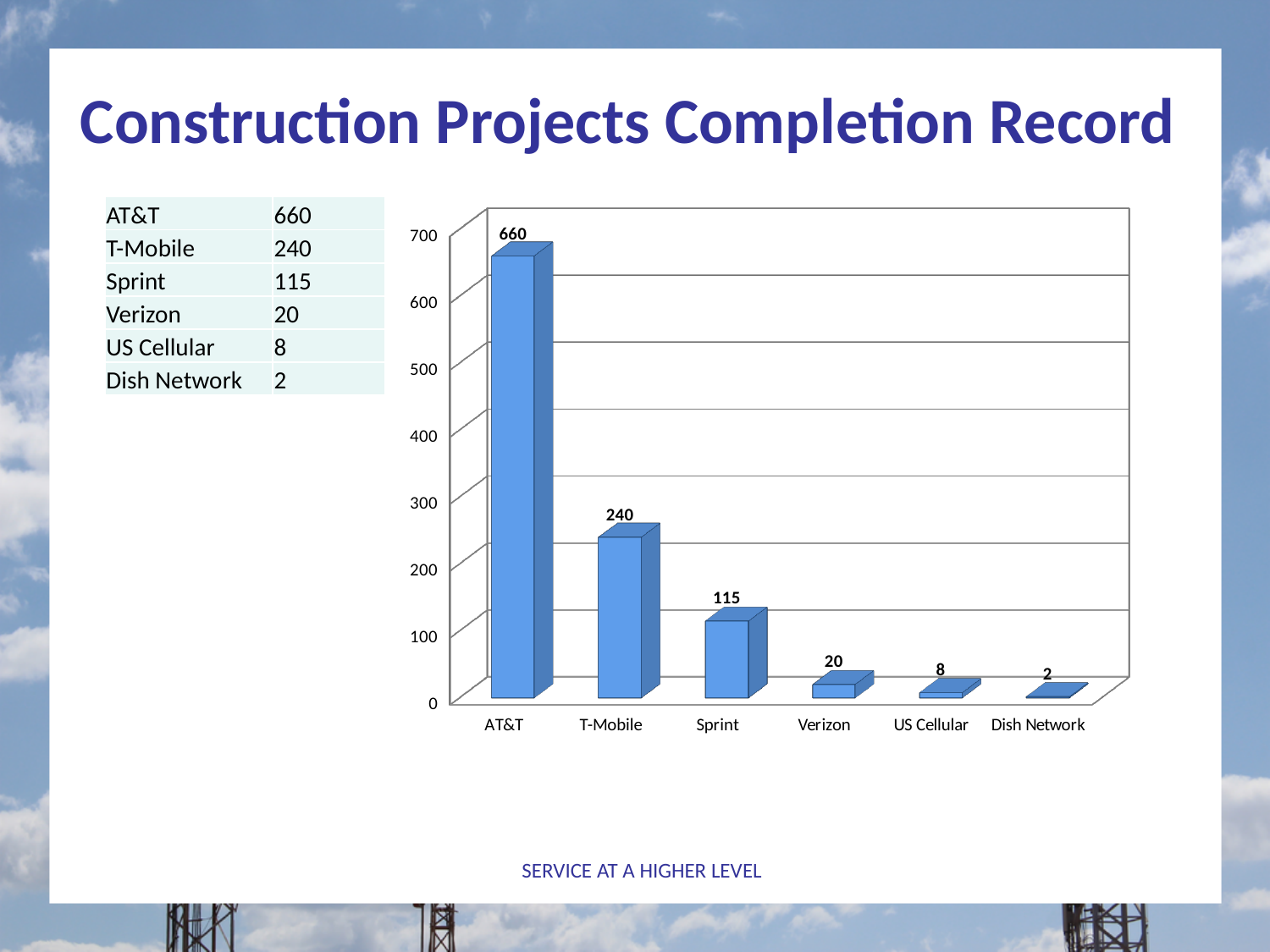

# Construction Projects Completion Record
| AT&T | 660 |
| --- | --- |
| T-Mobile | 240 |
| Sprint | 115 |
| Verizon | 20 |
| US Cellular | 8 |
| Dish Network | 2 |

[unsupported chart]

SERVICE AT A HIGHER LEVEL